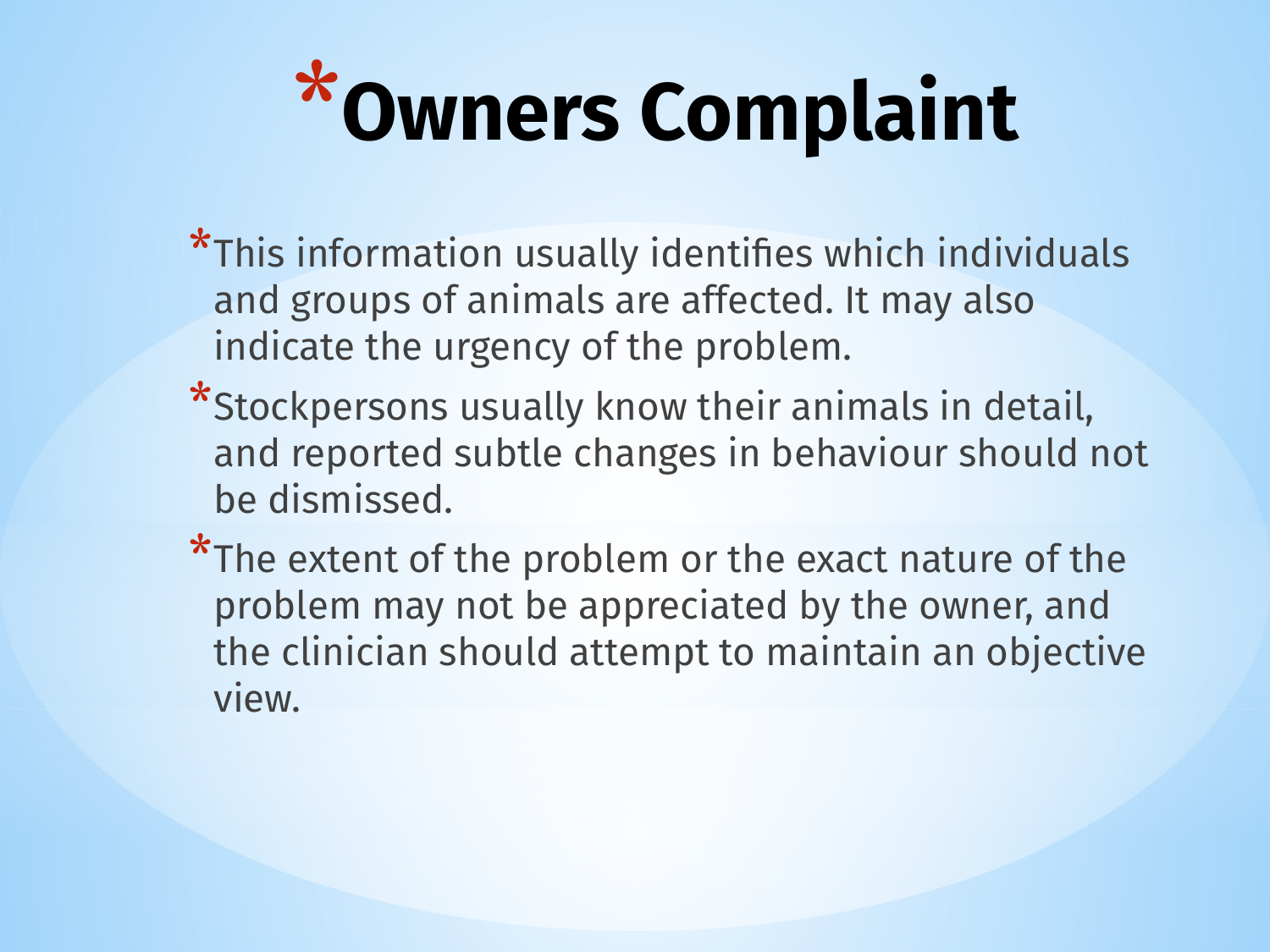

# Owners Complaint
This information usually identifies which individuals and groups of animals are affected. It may also indicate the urgency of the problem.
Stockpersons usually know their animals in detail, and reported subtle changes in behaviour should not be dismissed.
The extent of the problem or the exact nature of the problem may not be appreciated by the owner, and the clinician should attempt to maintain an objective view.